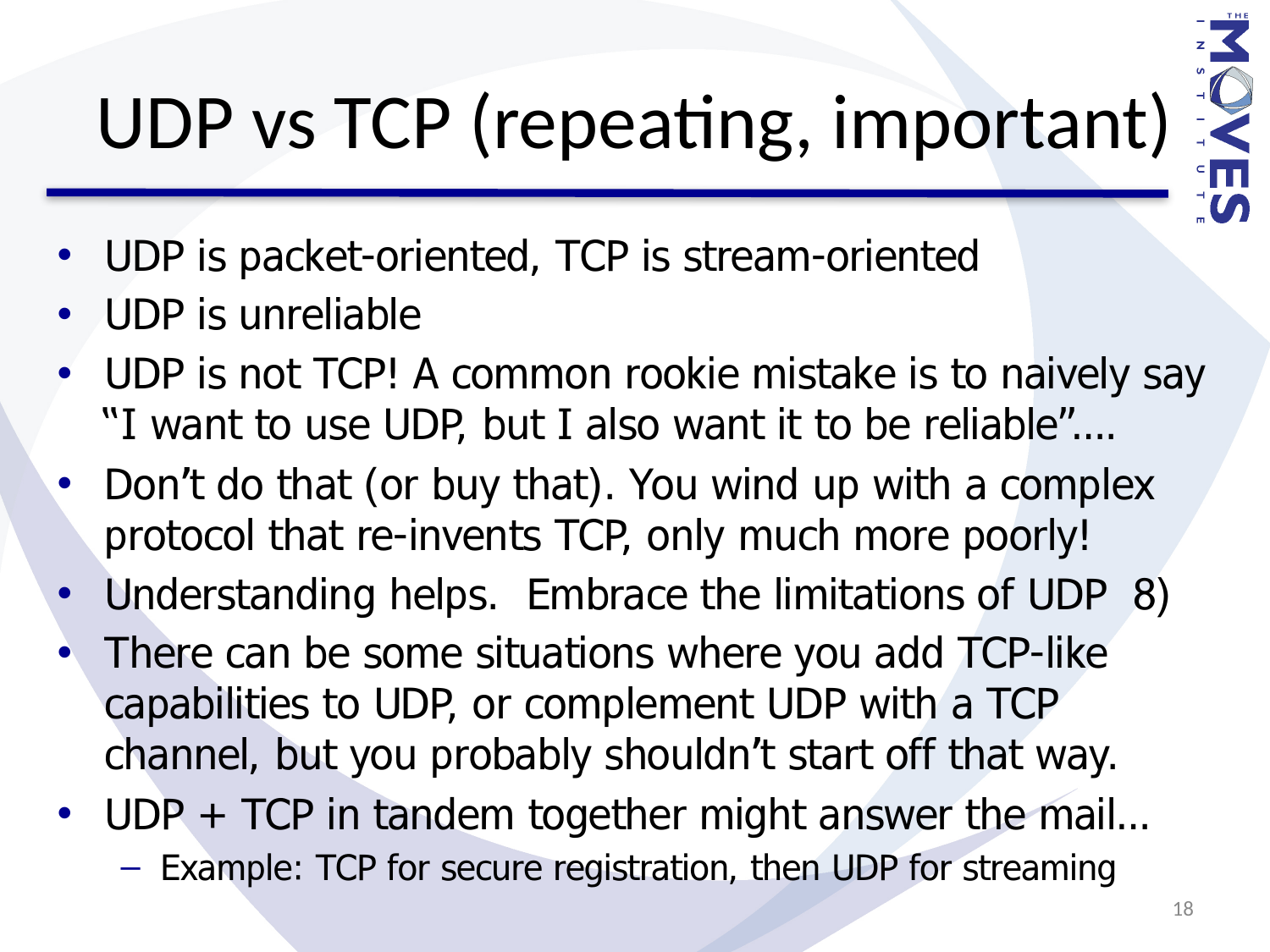

# UDP vs TCP (repeating, important)
UDP is packet-oriented, TCP is stream-oriented
UDP is unreliable
UDP is not TCP! A common rookie mistake is to naively say “I want to use UDP, but I also want it to be reliable”….
Don’t do that (or buy that). You wind up with a complex protocol that re-invents TCP, only much more poorly!
Understanding helps.  Embrace the limitations of UDP  8)
There can be some situations where you add TCP-like capabilities to UDP, or complement UDP with a TCP channel, but you probably shouldn’t start off that way.
UDP + TCP in tandem together might answer the mail…
Example: TCP for secure registration, then UDP for streaming
18